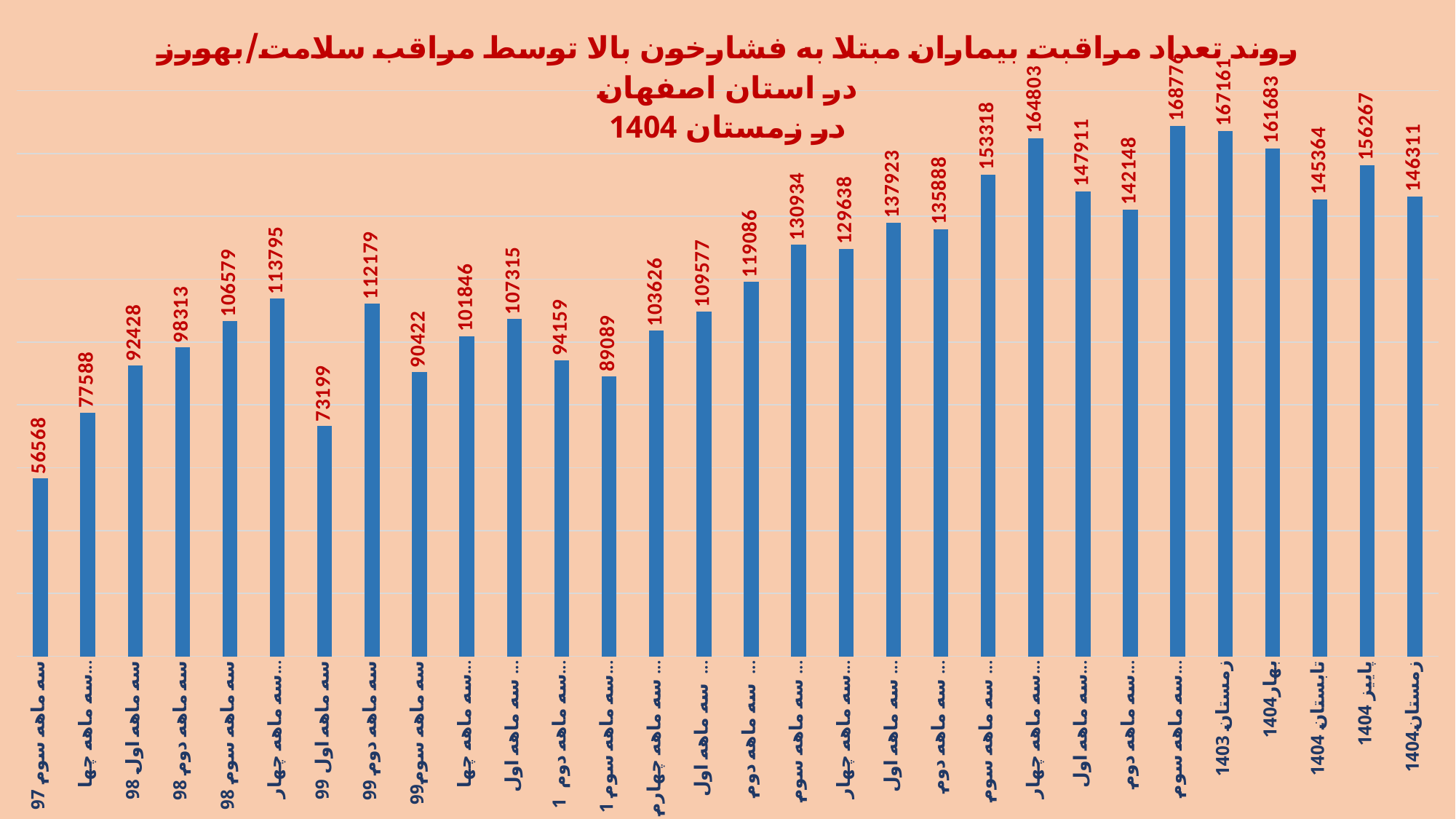

### Chart: روند تعداد مراقبت بیماران مبتلا به فشارخون بالا توسط مراقب سلامت/بهورز در استان اصفهان
در زمستان 1404

| Category |  |
|---|---|
| سه ماهه سوم 97 | 56568.0 |
| سه ماهه چهارم97 | 77588.0 |
| سه ماهه اول 98 | 92428.0 |
| سه ماهه دوم 98 | 98313.0 |
| سه ماهه سوم 98 | 106579.0 |
| سه ماهه چهارم 98 | 113795.0 |
| سه ماهه اول 99 | 73199.0 |
| سه ماهه دوم 99 | 112179.0 |
| سه ماهه سوم99 | 90422.0 |
| سه ماهه چهارم99 | 101846.0 |
| سه ماهه اول 1400 | 107315.0 |
| سه ماهه دوم  1400
 | 94159.0 |
| سه ماهه سوم 1400
 | 89089.0 |
| سه ماهه چهارم  1400
 | 103626.0 |
| سه ماهه اول  1401 | 109577.0 |
| سه ماهه دوم  1401 | 119086.0 |
| سه ماهه سوم 1401 | 130934.0 |
| سه ماهه چهارم 1401 | 129638.0 |
| سه ماهه اول 1402 | 137923.0 |
| سه ماهه دوم 1402 | 135888.0 |
| سه ماهه سوم 1402 | 153318.0 |
| سه ماهه چهارم1402 | 164803.0 |
| سه ماهه اول1403 | 147911.0 |
| سه ماهه دوم1403 | 142148.0 |
| سه ماهه سوم1403 | 168776.0 |
| زمستان 1403 | 167161.0 |
| بهار1404 | 161683.0 |
| تابستان 1404 | 145364.0 |
| پاییز 1404 | 156267.0 |
| زمستان1404 | 146311.0 |